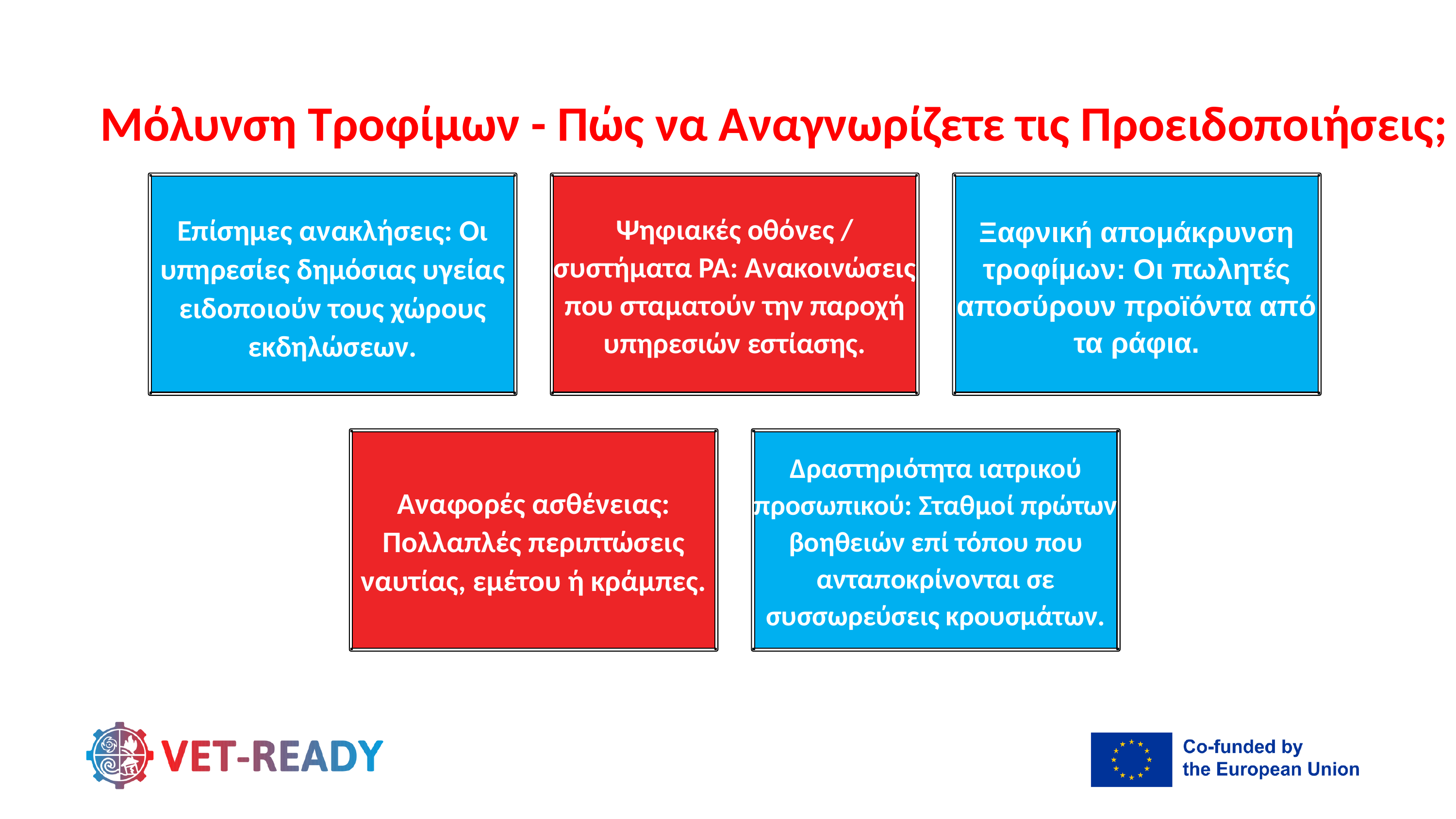

Μόλυνση Τροφίμων - Πώς να Αναγνωρίζετε τις Προειδοποιήσεις;

Επίσημες ανακλήσεις: Οι υπηρεσίες δημόσιας υγείας ειδοποιούν τους χώρους εκδηλώσεων.

Ψηφιακές οθόνες / συστήματα PA: Ανακοινώσεις που σταματούν την παροχή υπηρεσιών εστίασης.

Ξαφνική απομάκρυνση τροφίμων: Οι πωλητές αποσύρουν προϊόντα από τα ράφια.

Αναφορές ασθένειας: Πολλαπλές περιπτώσεις ναυτίας, εμέτου ή κράμπες.

Δραστηριότητα ιατρικού προσωπικού: Σταθμοί πρώτων βοηθειών επί τόπου που ανταποκρίνονται σε συσσωρεύσεις κρουσμάτων.